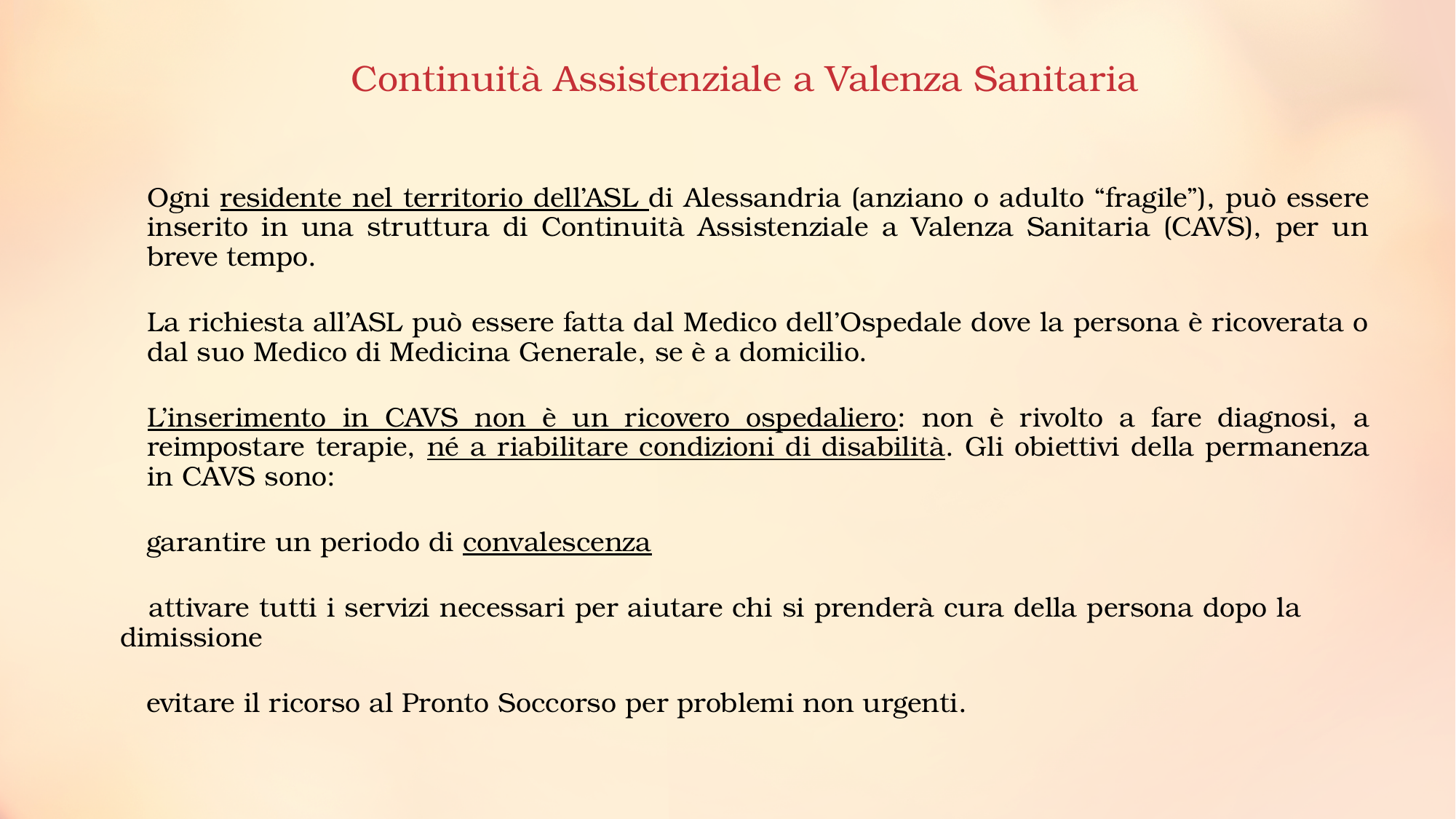

Continuità Assistenziale a Valenza Sanitaria

Ogni residente nel territorio dell’ASL di Alessandria (anziano o adulto “fragile”), può essere inserito in una struttura di Continuità Assistenziale a Valenza Sanitaria (CAVS), per un breve tempo.
La richiesta all’ASL può essere fatta dal Medico dell’Ospedale dove la persona è ricoverata o dal suo Medico di Medicina Generale, se è a domicilio.
L’inserimento in CAVS non è un ricovero ospedaliero: non è rivolto a fare diagnosi, a reimpostare terapie, né a riabilitare condizioni di disabilità. Gli obiettivi della permanenza in CAVS sono:
   garantire un periodo di convalescenza
   attivare tutti i servizi necessari per aiutare chi si prenderà cura della persona dopo la        dimissione
   evitare il ricorso al Pronto Soccorso per problemi non urgenti.